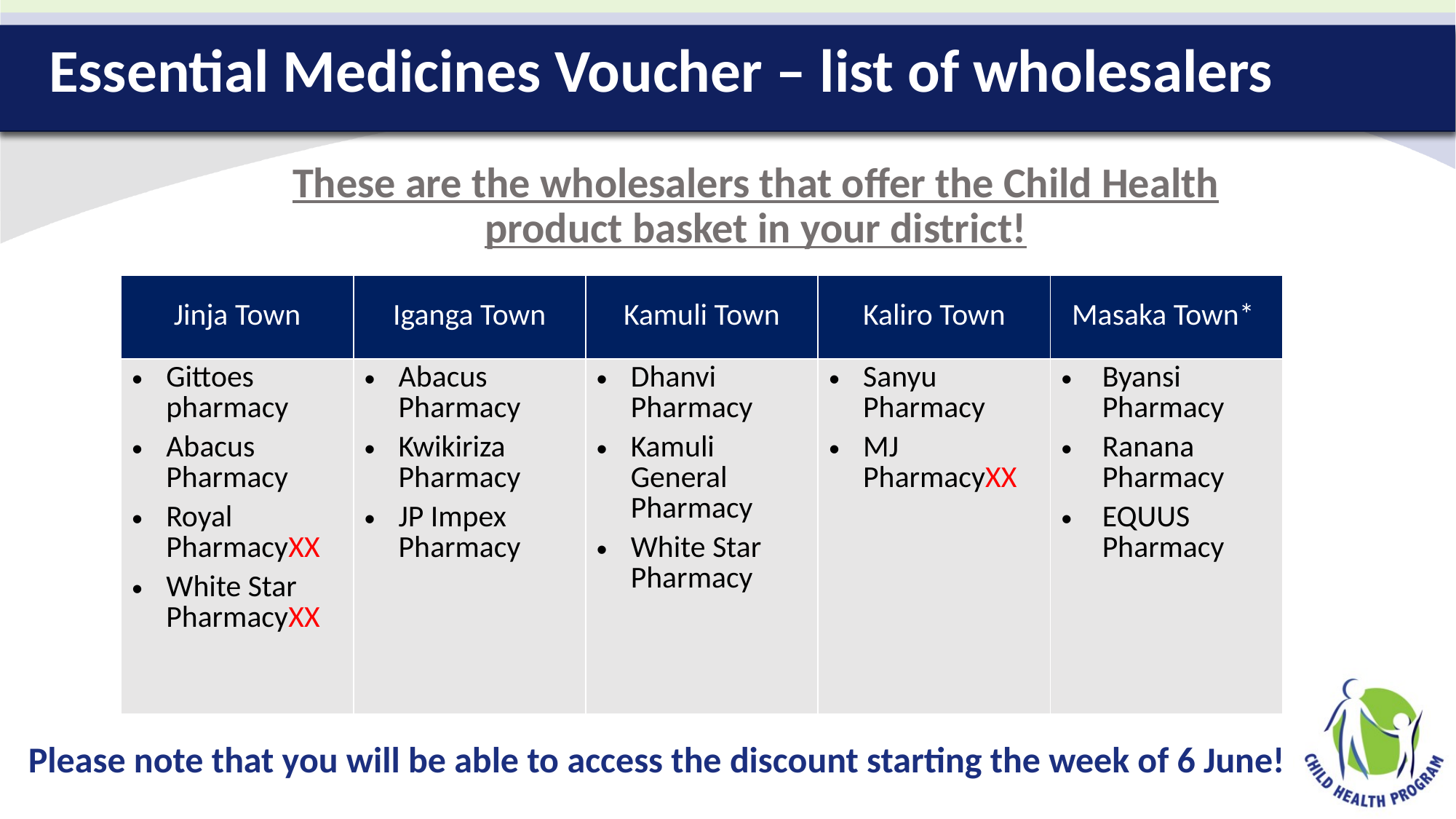

# Essential Medicines Voucher – list of wholesalers
These are the wholesalers that offer the Child Health product basket in your district!
| Jinja Town | Iganga Town | Kamuli Town | Kaliro Town | Masaka Town\* |
| --- | --- | --- | --- | --- |
| Gittoes pharmacy Abacus Pharmacy Royal PharmacyXX White Star PharmacyXX | Abacus Pharmacy Kwikiriza Pharmacy JP Impex Pharmacy | Dhanvi Pharmacy Kamuli General Pharmacy White Star Pharmacy | Sanyu Pharmacy MJ PharmacyXX | Byansi Pharmacy Ranana Pharmacy EQUUS Pharmacy |
Please note that you will be able to access the discount starting the week of 6 June!